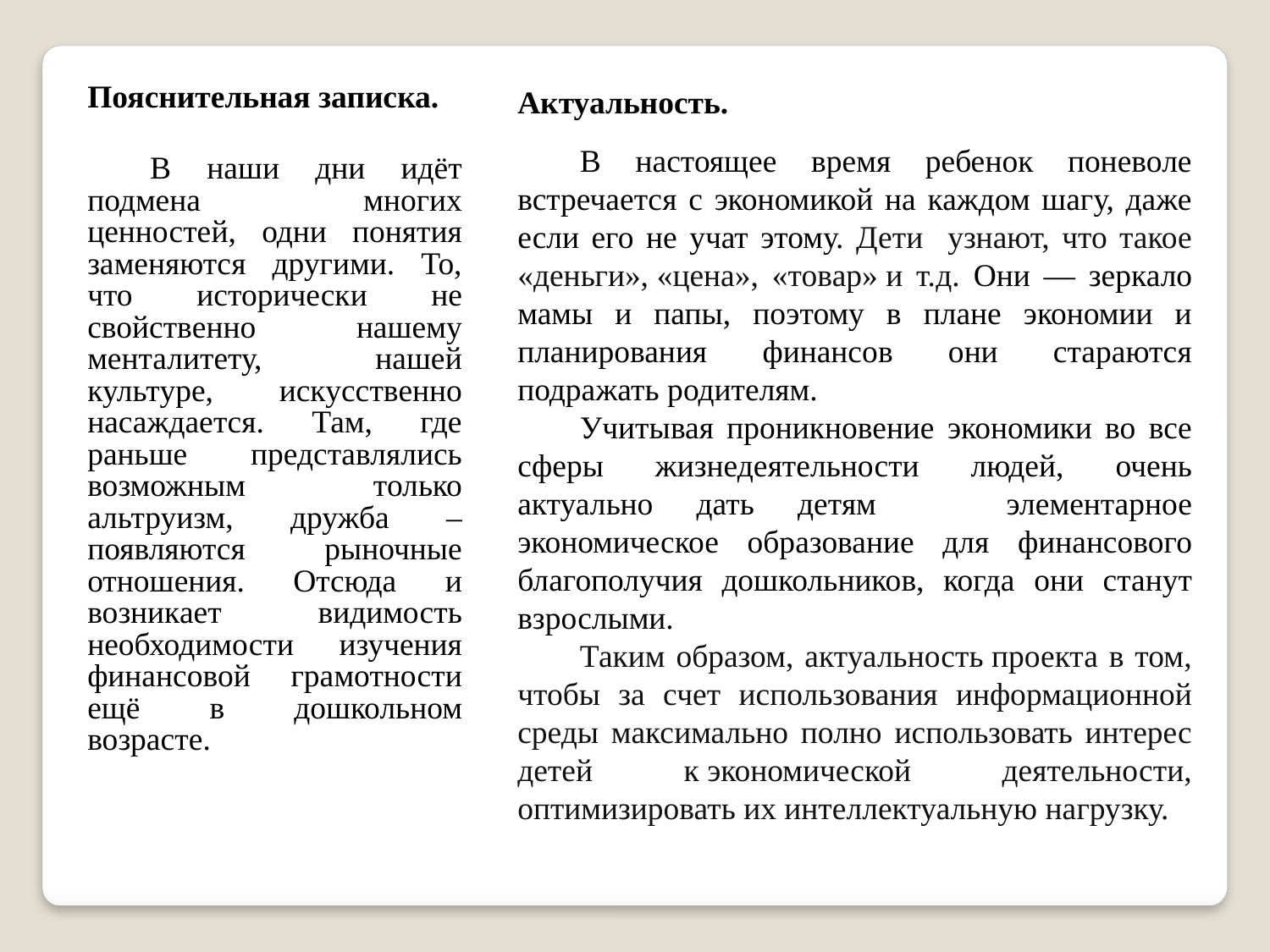

Пояснительная записка.
В наши дни идёт подмена многих ценностей, одни понятия заменяются другими. То, что исторически не свойственно нашему менталитету, нашей культуре, искусственно насаждается. Там, где раньше представлялись возможным только альтруизм, дружба – появляются рыночные отношения. Отсюда и возникает видимость необходимости изучения финансовой грамотности ещё в дошкольном возрасте.
Актуальность.
В настоящее время ребенок поневоле встречается с экономикой на каждом шагу, даже если его не учат этому. Дети  узнают, что такое «деньги», «цена», «товар» и т.д. Они — зеркало мамы и папы, поэтому в плане экономии и планирования финансов они стараются подражать родителям.
Учитывая проникновение экономики во все сферы жизнедеятельности людей, очень актуально дать детям   элементарное экономическое образование для финансового благополучия дошкольников, когда они станут взрослыми.
Таким образом, актуальность проекта в том, чтобы за счет использования информационной среды максимально полно использовать интерес детей к экономической деятельности, оптимизировать их интеллектуальную нагрузку.